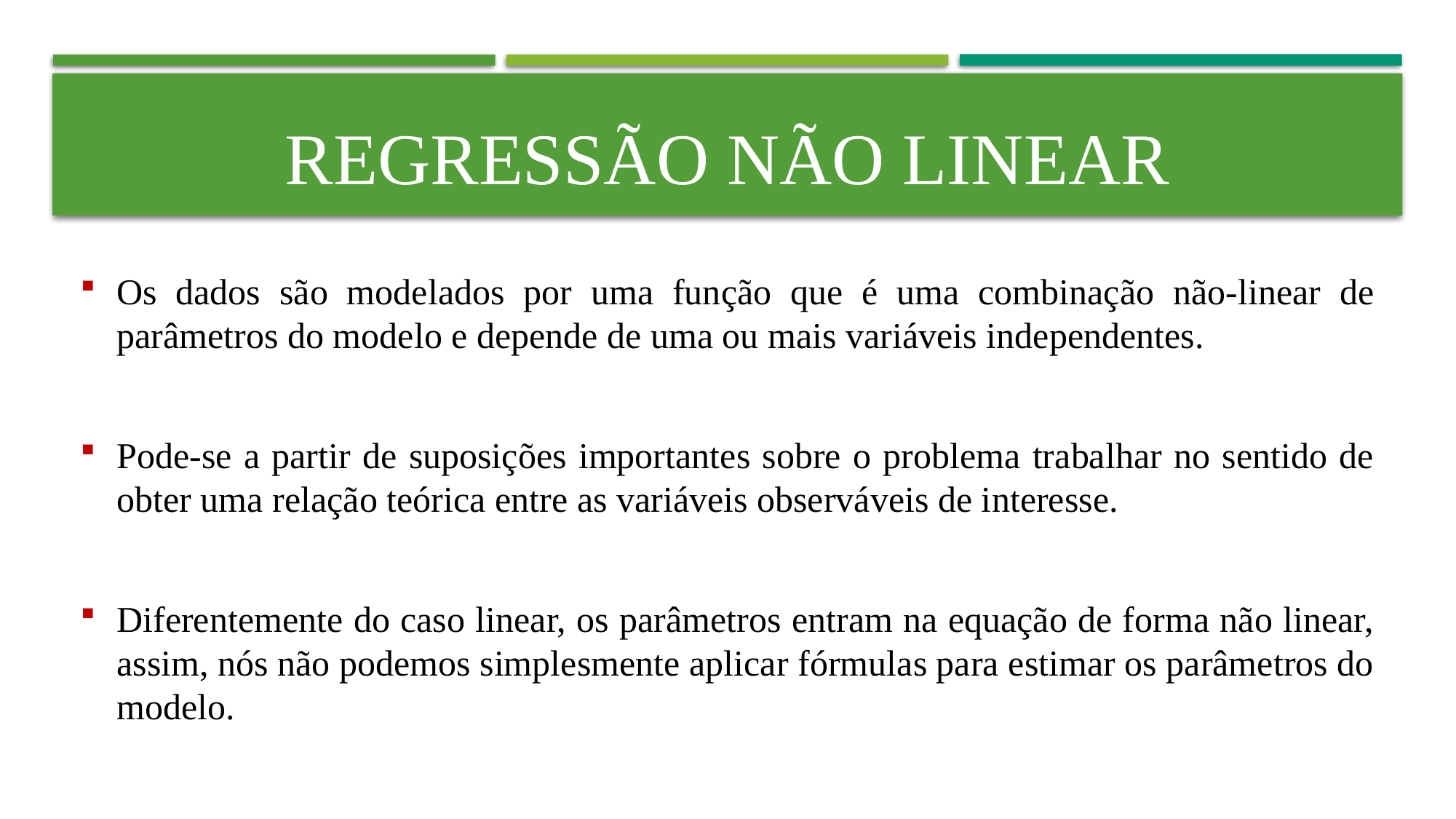

# Regressão não linear
Os dados são modelados por uma função que é uma combinação não-linear de parâmetros do modelo e depende de uma ou mais variáveis independentes.

Pode-se a partir de suposições importantes sobre o problema trabalhar no sentido de obter uma relação teórica entre as variáveis observáveis de interesse.

Diferentemente do caso linear, os parâmetros entram na equação de forma não linear, assim, nós não podemos simplesmente aplicar fórmulas para estimar os parâmetros do modelo.